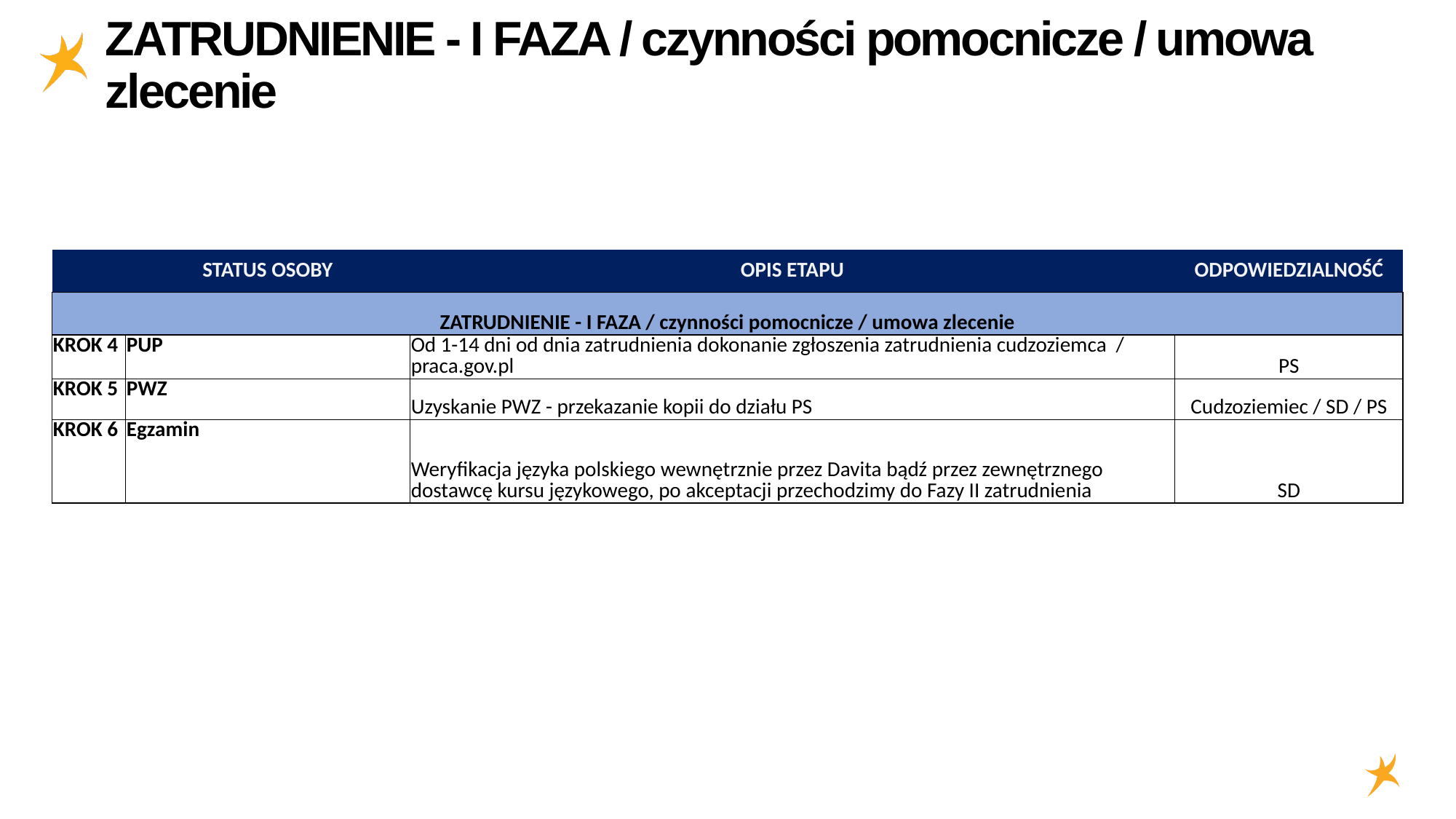

# ZATRUDNIENIE - I FAZA / czynności pomocnicze / umowa zlecenie
|  | STATUS OSOBY | OPIS ETAPU | ODPOWIEDZIALNOŚĆ |
| --- | --- | --- | --- |
| ZATRUDNIENIE - I FAZA / czynności pomocnicze / umowa zlecenie |  |  |  |
| KROK 4 | PUP | Od 1-14 dni od dnia zatrudnienia dokonanie zgłoszenia zatrudnienia cudzoziemca / praca.gov.pl | PS |
| KROK 5 | PWZ | Uzyskanie PWZ - przekazanie kopii do działu PS | Cudzoziemiec / SD / PS |
| KROK 6 | Egzamin | Weryfikacja języka polskiego wewnętrznie przez Davita bądź przez zewnętrznego dostawcę kursu językowego, po akceptacji przechodzimy do Fazy II zatrudnienia | SD |